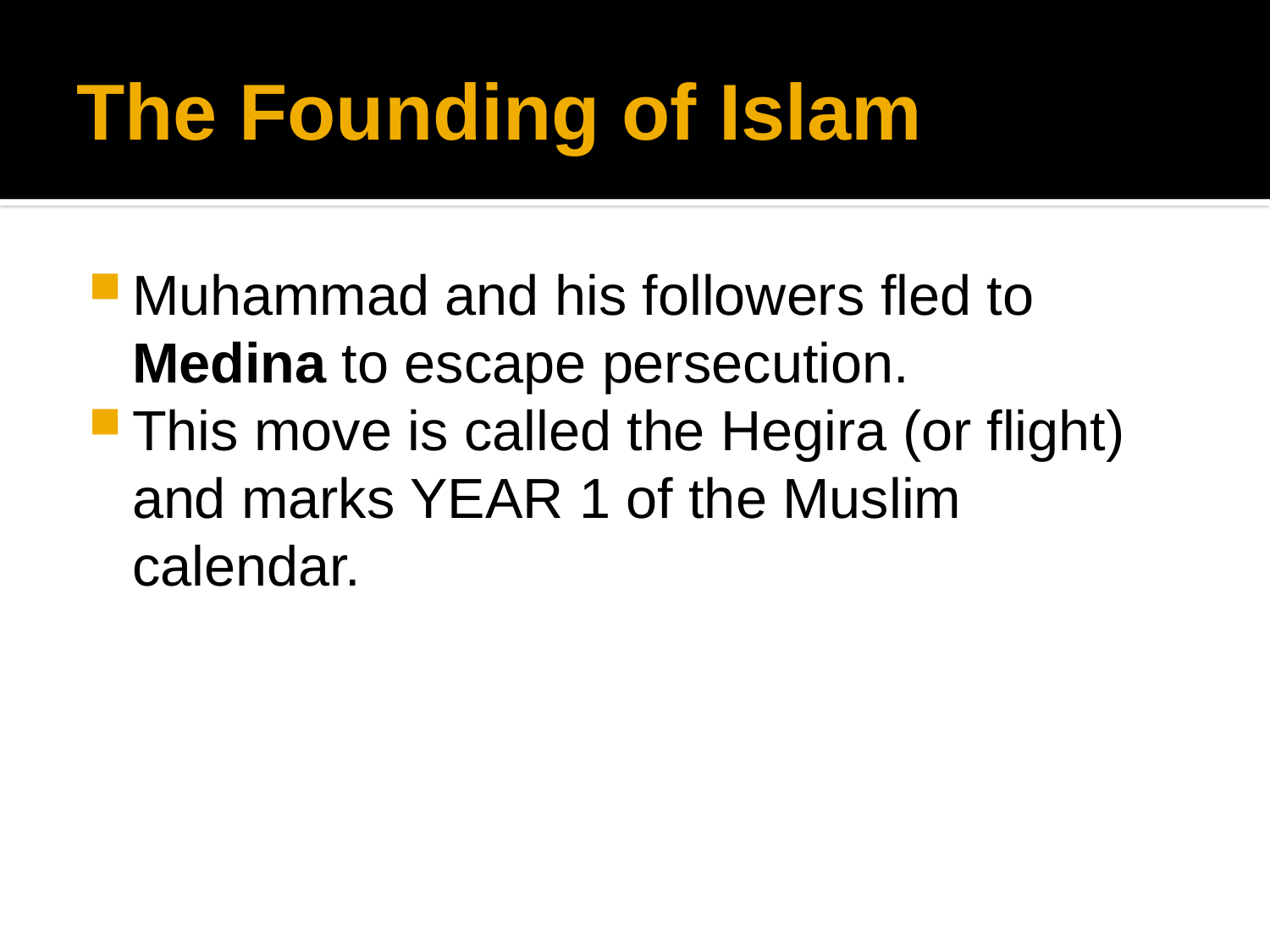

# The Founding of Islam
Muhammad and his followers fled to Medina to escape persecution.
This move is called the Hegira (or flight) and marks YEAR 1 of the Muslim calendar.